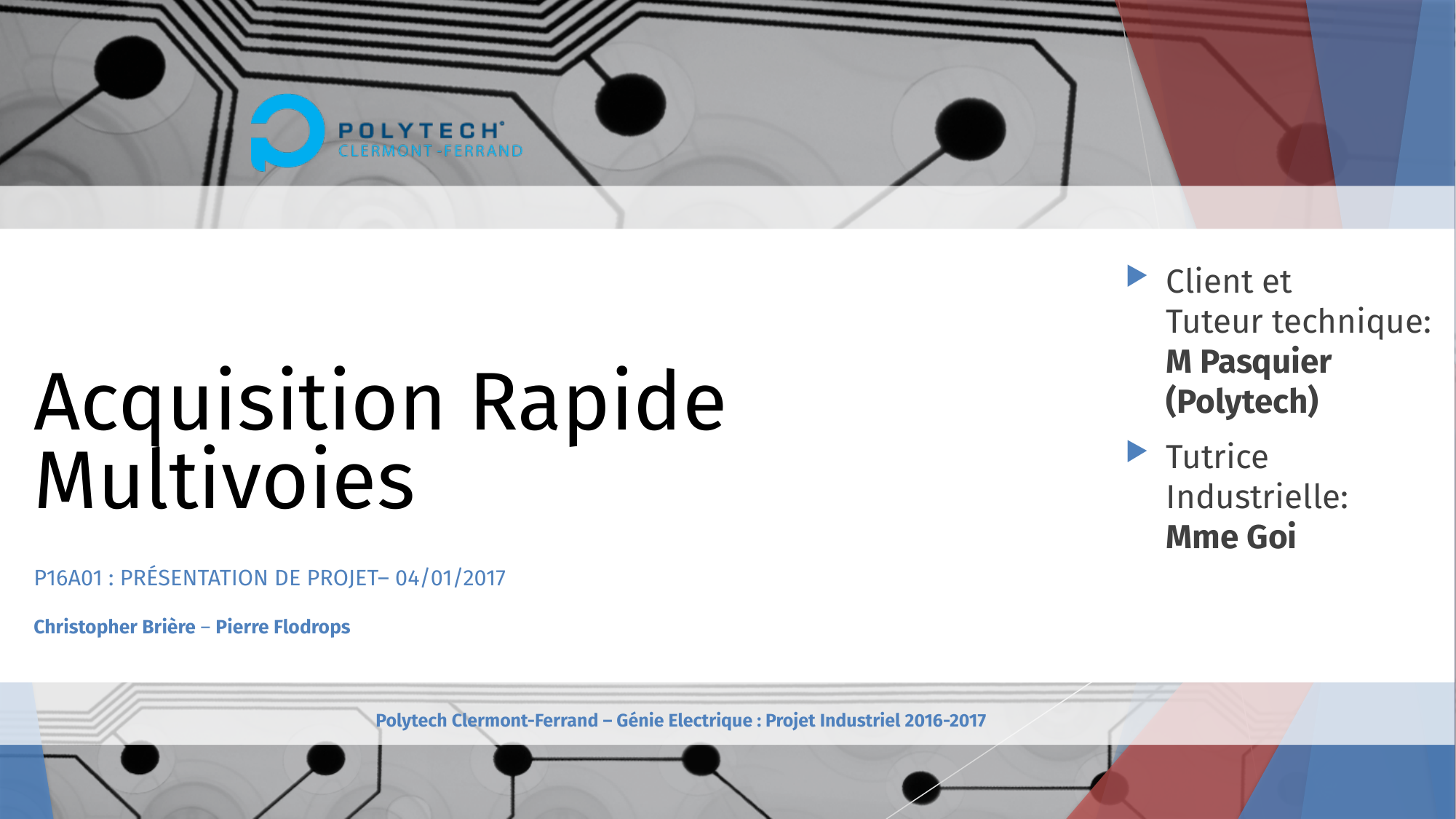

Client et
Tuteur technique:
M Pasquier
(Polytech)
Tutrice Industrielle:
Mme Goi
# Acquisition Rapide Multivoies
P16A01 : Présentation de projet– 04/01/2017
Christopher Brière – Pierre Flodrops
Polytech Clermont-Ferrand – Génie Electrique : Projet Industriel 2016-2017